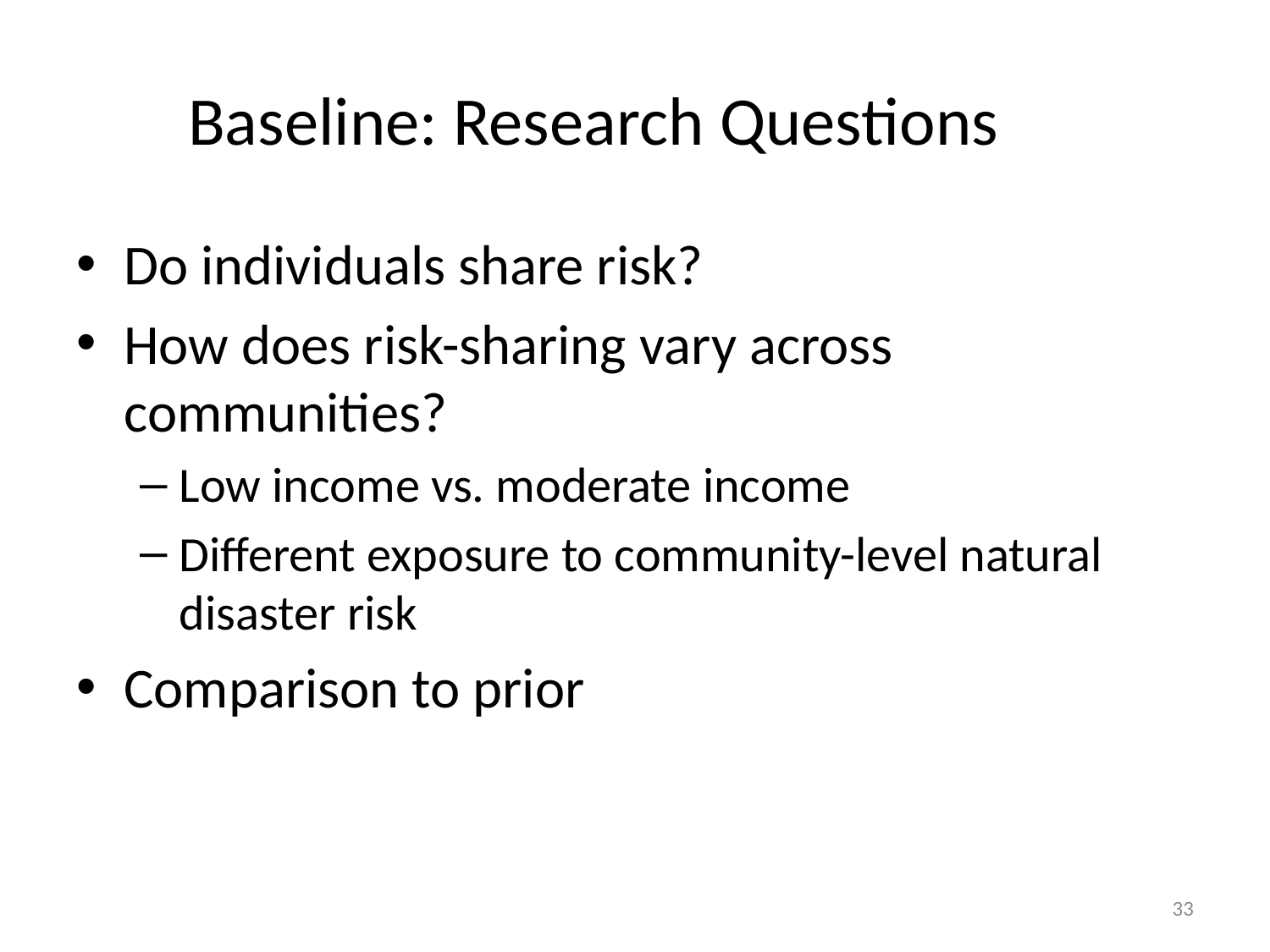

# Baseline: Research Questions
Do individuals share risk?
How does risk-sharing vary across communities?
Low income vs. moderate income
Different exposure to community-level natural disaster risk
Comparison to prior
33